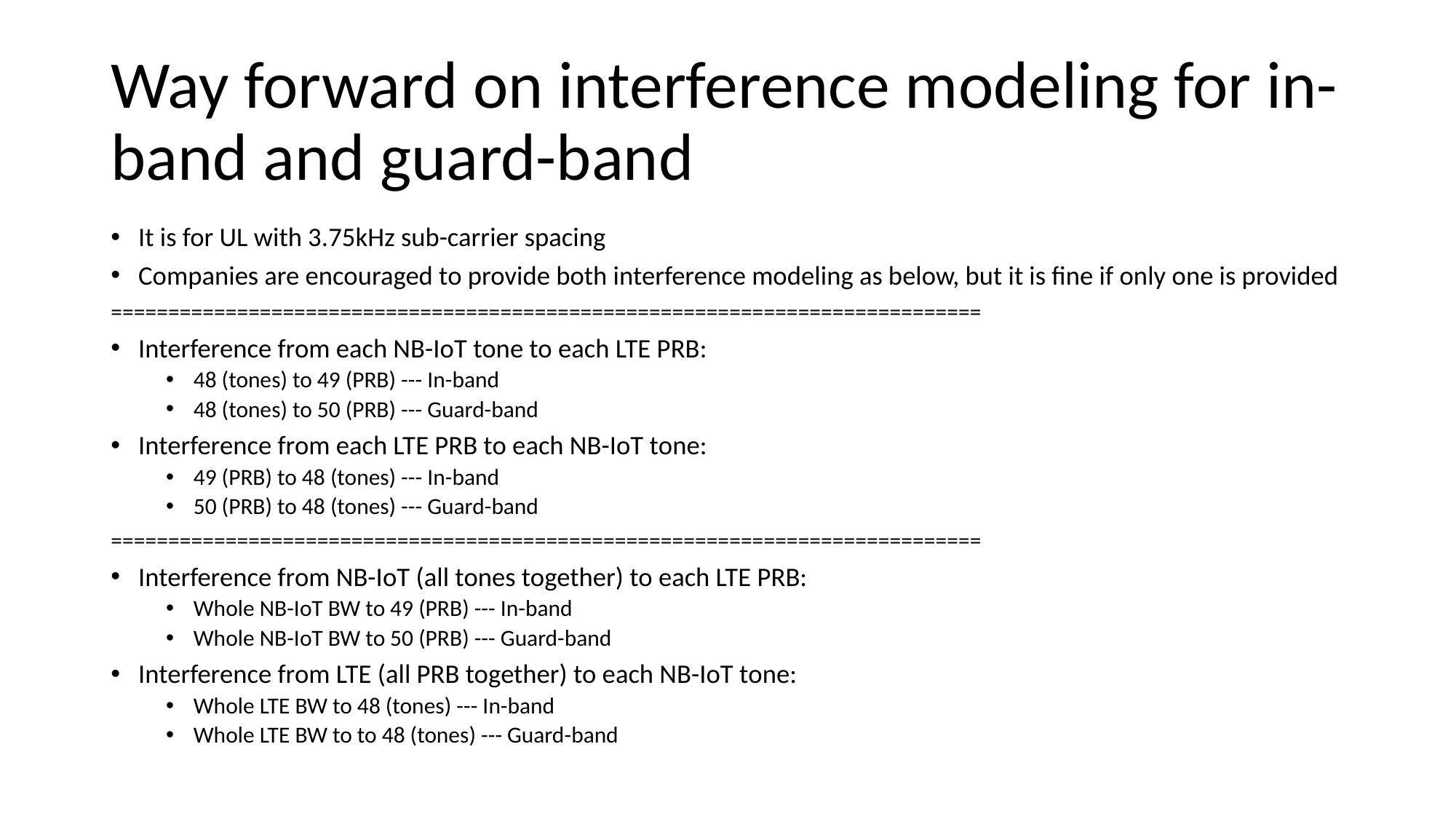

# Way forward on interference modeling for in-band and guard-band
It is for UL with 3.75kHz sub-carrier spacing
Companies are encouraged to provide both interference modeling as below, but it is fine if only one is provided
============================================================================
Interference from each NB-IoT tone to each LTE PRB:
48 (tones) to 49 (PRB) --- In-band
48 (tones) to 50 (PRB) --- Guard-band
Interference from each LTE PRB to each NB-IoT tone:
49 (PRB) to 48 (tones) --- In-band
50 (PRB) to 48 (tones) --- Guard-band
============================================================================
Interference from NB-IoT (all tones together) to each LTE PRB:
Whole NB-IoT BW to 49 (PRB) --- In-band
Whole NB-IoT BW to 50 (PRB) --- Guard-band
Interference from LTE (all PRB together) to each NB-IoT tone:
Whole LTE BW to 48 (tones) --- In-band
Whole LTE BW to to 48 (tones) --- Guard-band